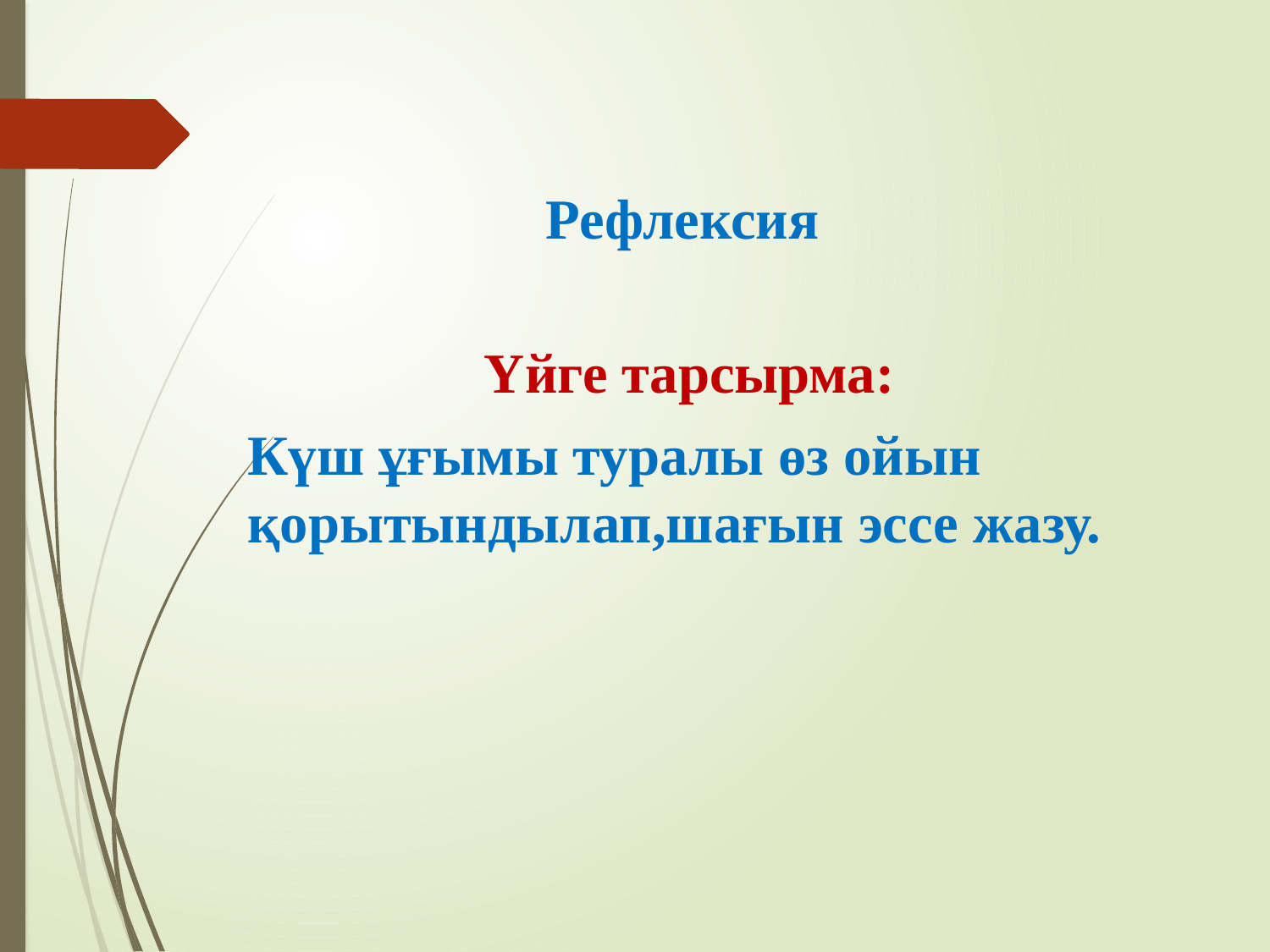

Рефлексия

 Үйге тарсырма:
Күш ұғымы туралы өз ойын қорытындылап,шағын эссе жазу.